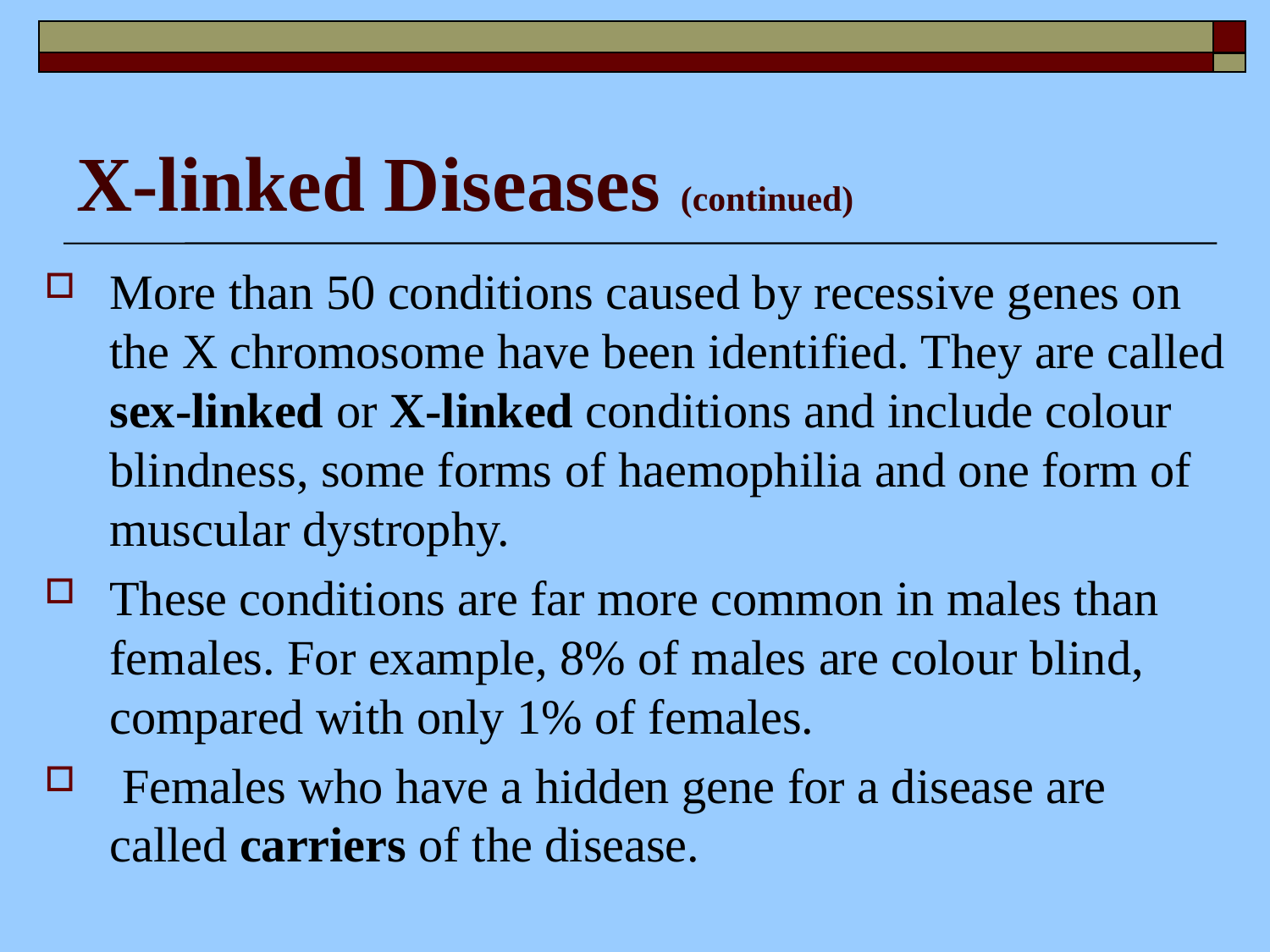

# X-linked Diseases (continued)
More than 50 conditions caused by recessive genes on the X chromosome have been identified. They are called sex-linked or X-linked conditions and include colour blindness, some forms of haemophilia and one form of muscular dystrophy.
These conditions are far more common in males than females. For example, 8% of males are colour blind, compared with only 1% of females.
 Females who have a hidden gene for a disease are called carriers of the disease.